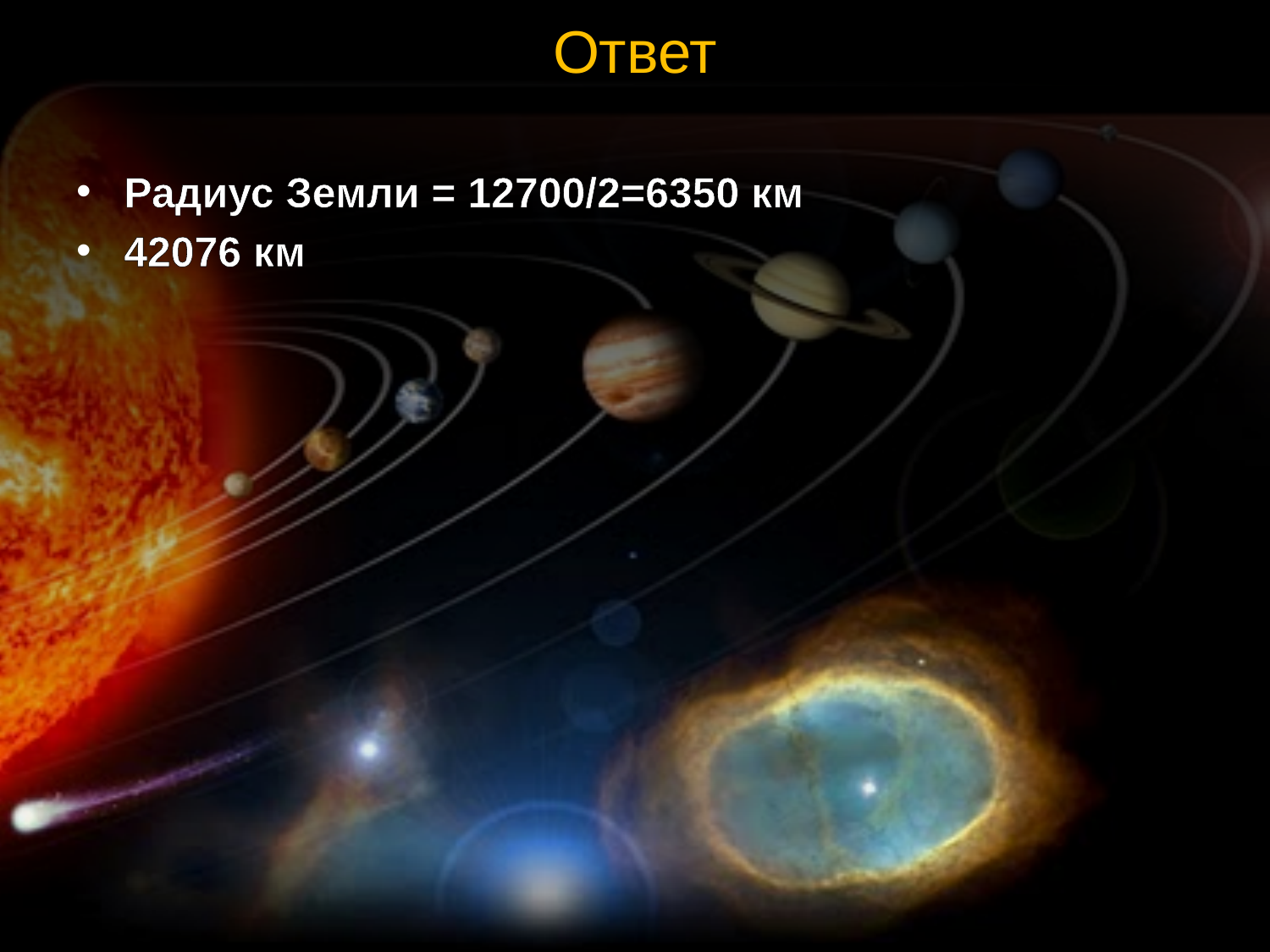

# Ответ
Радиус Земли = 12700/2=6350 км
42076 км